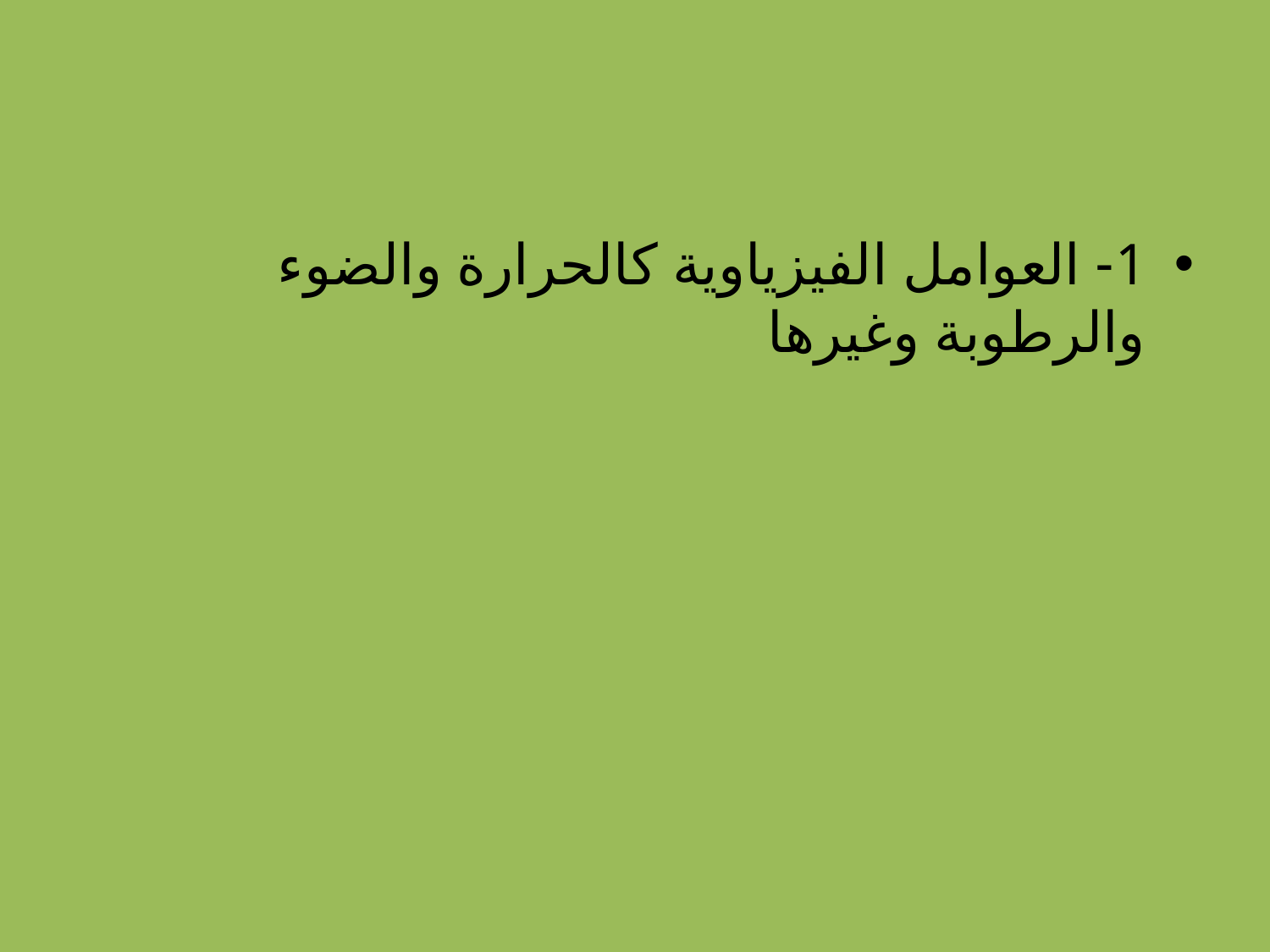

#
1- العوامل الفيزياوية كالحرارة والضوء والرطوبة وغيرها